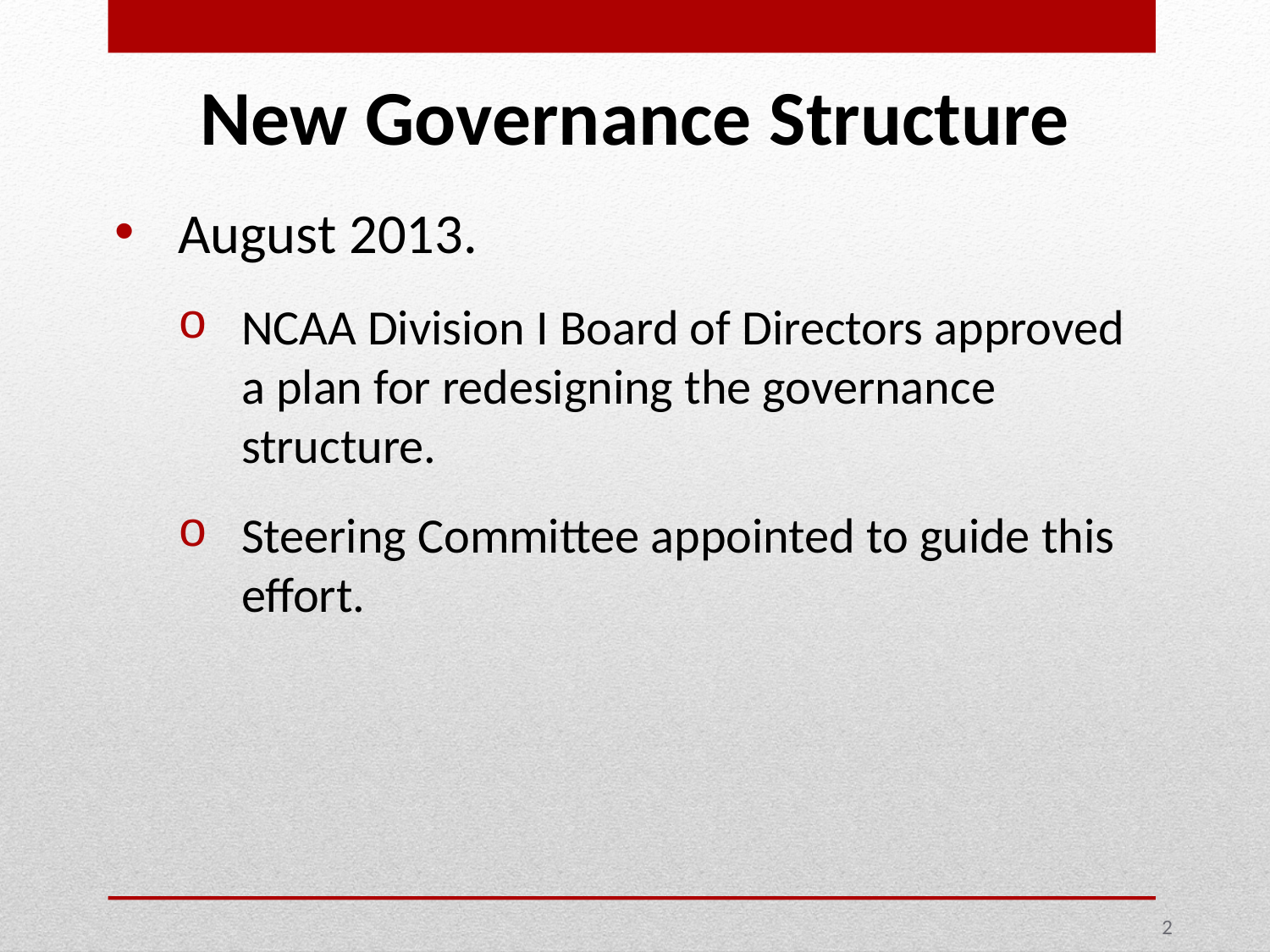

New Governance Structure
August 2013.
NCAA Division I Board of Directors approved a plan for redesigning the governance structure.
Steering Committee appointed to guide this effort.

2